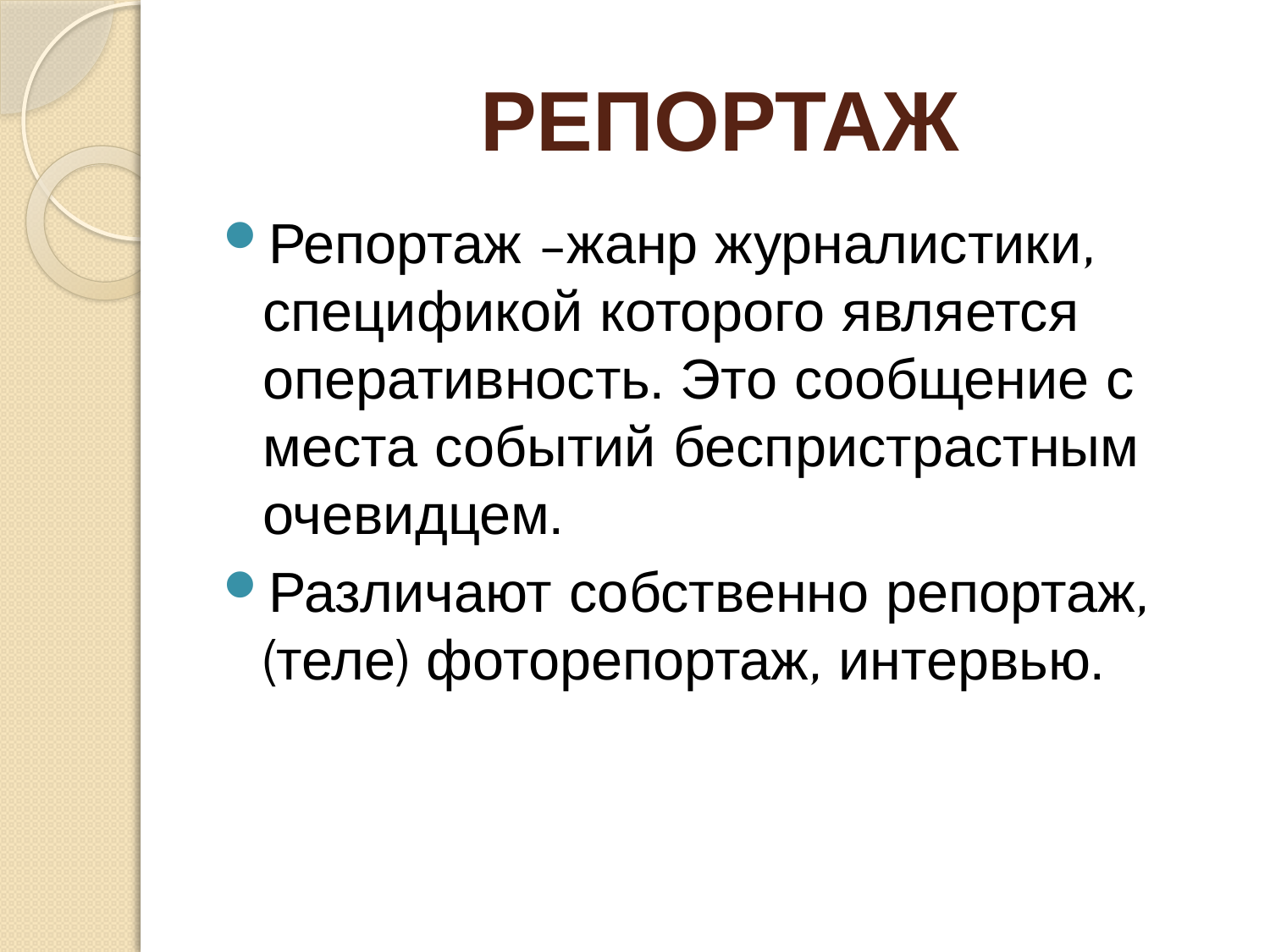

# РЕПОРТАЖ
Репортаж –жанр журналистики, спецификой которого является оперативность. Это сообщение с места событий беспристрастным очевидцем.
Различают собственно репортаж,(теле) фоторепортаж, интервью.